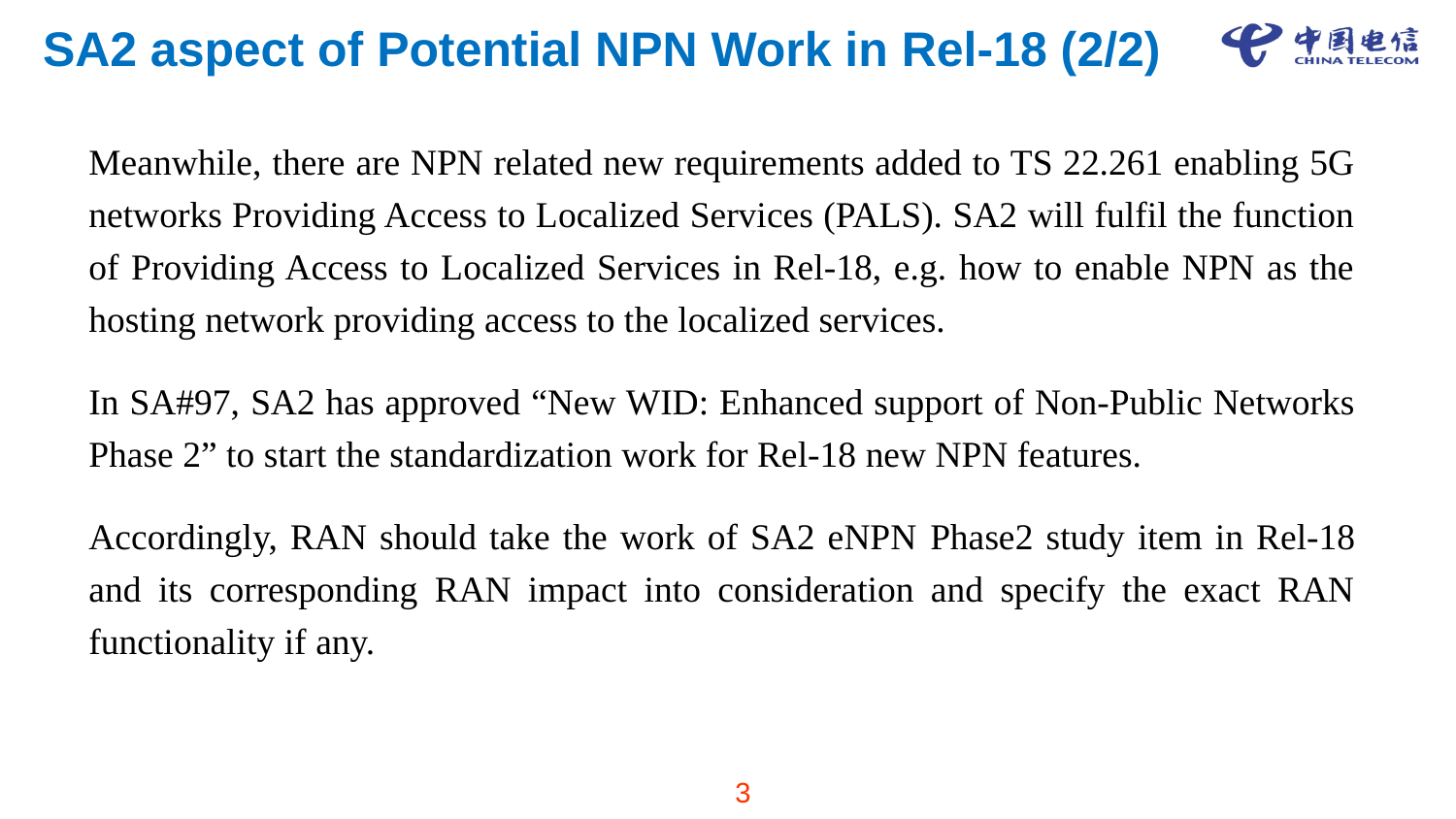

# SA2 aspect of Potential NPN Work in Rel-18 (2/2)
Meanwhile, there are NPN related new requirements added to TS 22.261 enabling 5G networks Providing Access to Localized Services (PALS). SA2 will fulfil the function of Providing Access to Localized Services in Rel-18, e.g. how to enable NPN as the hosting network providing access to the localized services.
In SA#97, SA2 has approved “New WID: Enhanced support of Non-Public Networks Phase 2” to start the standardization work for Rel-18 new NPN features.
Accordingly, RAN should take the work of SA2 eNPN Phase2 study item in Rel-18 and its corresponding RAN impact into consideration and specify the exact RAN functionality if any.
3